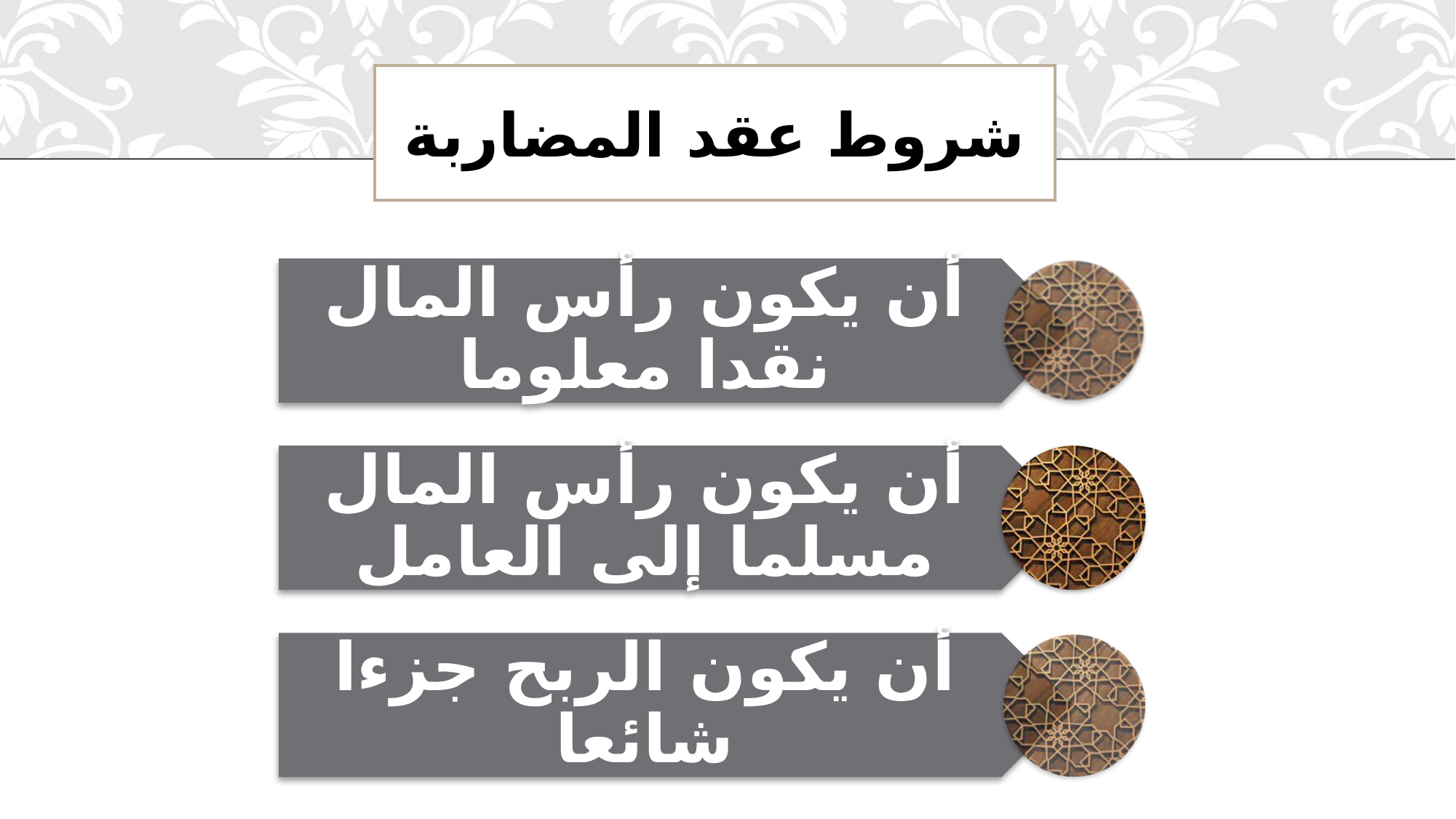

# شروط عقد المضاربة

أن يكون رأس المال نقدا معلوما
أن يكون رأس المال مسلما إلى العامل
أن يكون الربح جزءا شائعا